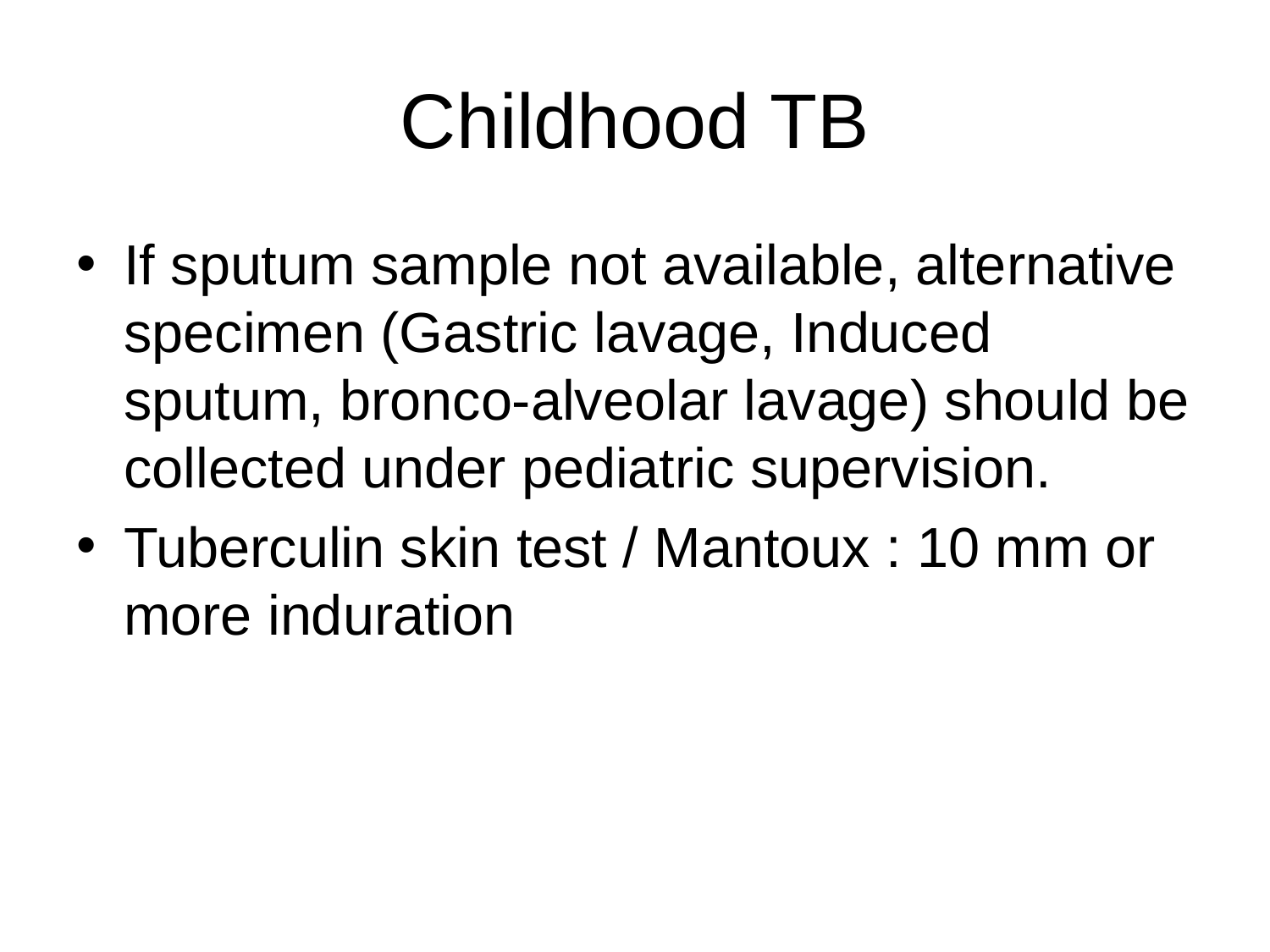

# Childhood TB
If sputum sample not available, alternative specimen (Gastric lavage, Induced sputum, bronco-alveolar lavage) should be collected under pediatric supervision.
Tuberculin skin test / Mantoux : 10 mm or more induration